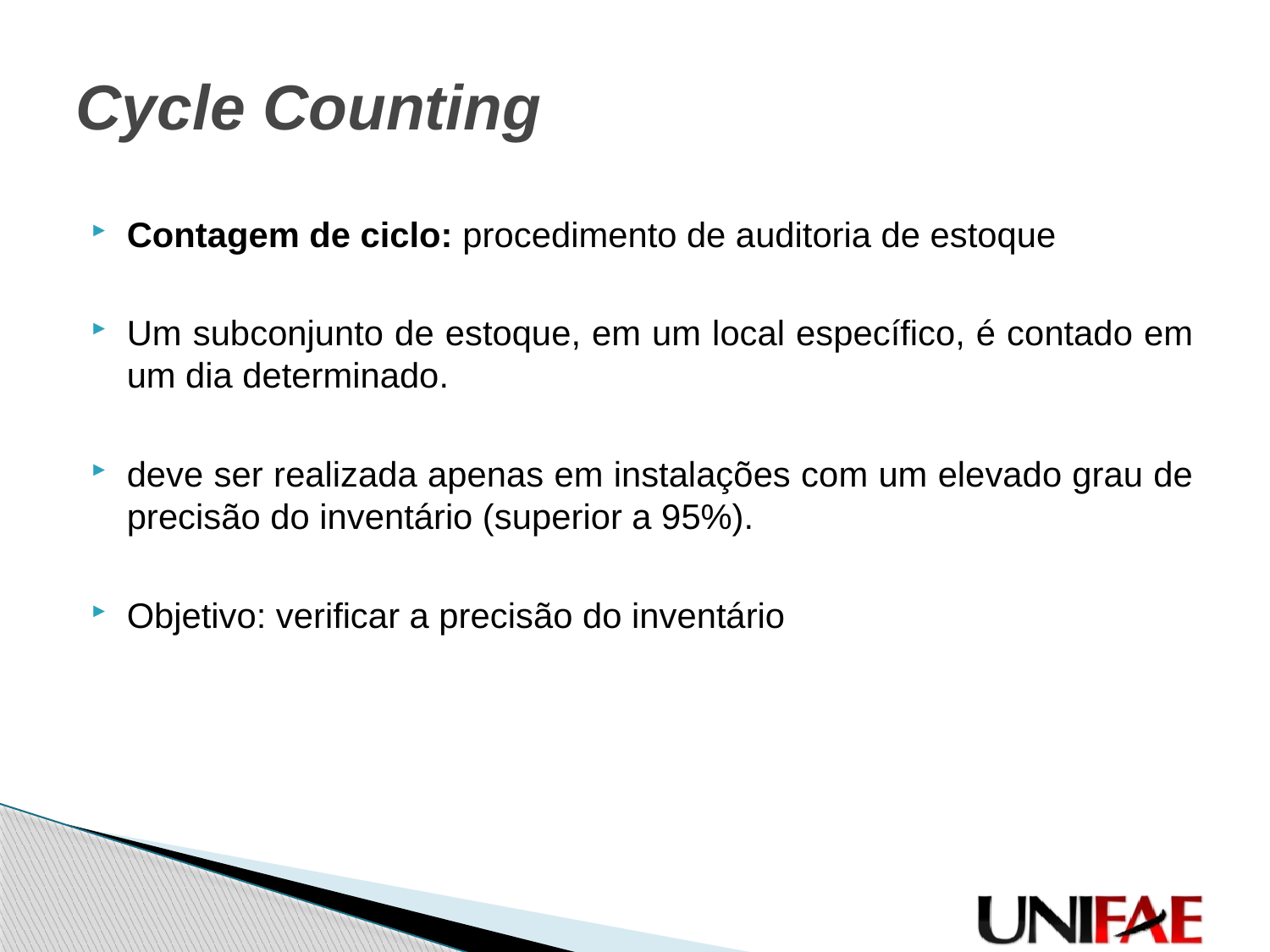

# Cycle Counting
Contagem de ciclo: procedimento de auditoria de estoque

Um subconjunto de estoque, em um local específico, é contado em um dia determinado.

deve ser realizada apenas em instalações com um elevado grau de precisão do inventário (superior a 95%).

Objetivo: verificar a precisão do inventário